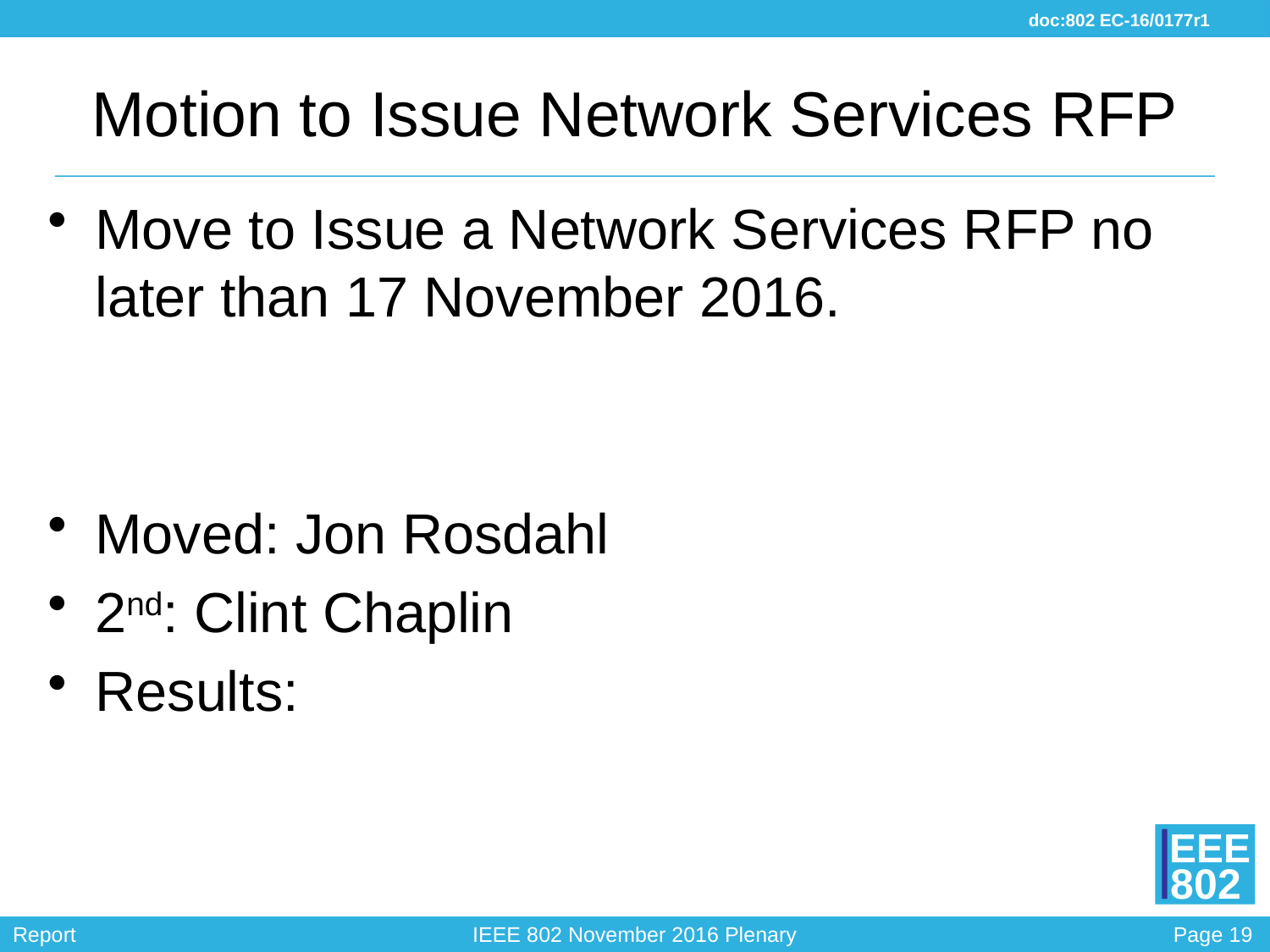

# Motion to Issue Network Services RFP
Move to Issue a Network Services RFP no later than 17 November 2016.

Moved: Jon Rosdahl
2nd: Clint Chaplin
Results: